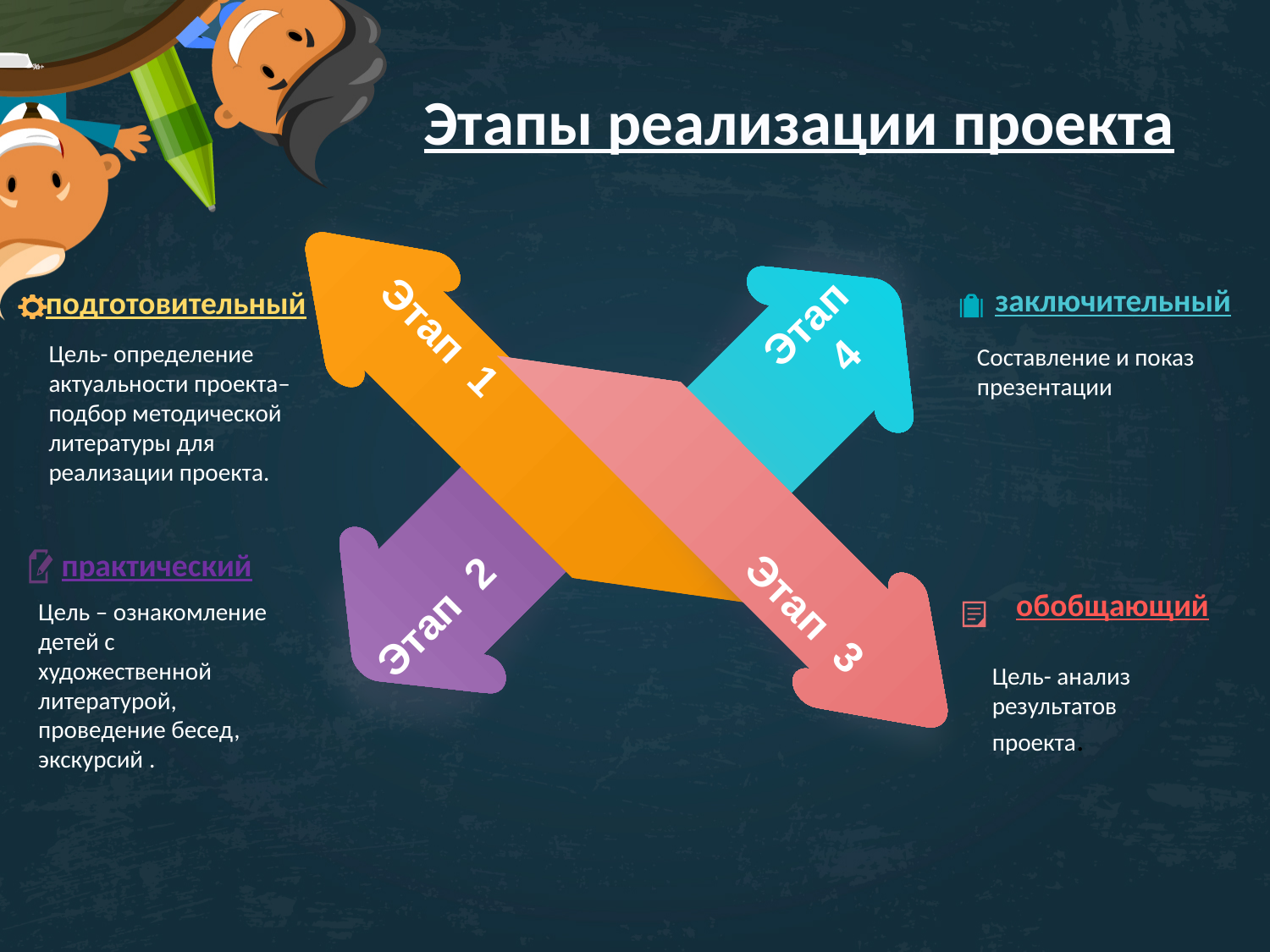

Этапы реализации проекта

Этап  1

Этап  3

Этап  4
заключительный
подготовительный

Цель- определение актуальности проекта– подбор методической литературы для реализации проекта.
Составление и показ презентации

Этап  2
 .
практический

обобщающий
Цель – ознакомление детей с художественной литературой, проведение бесед, экскурсий .

Цель- анализ результатов проекта.